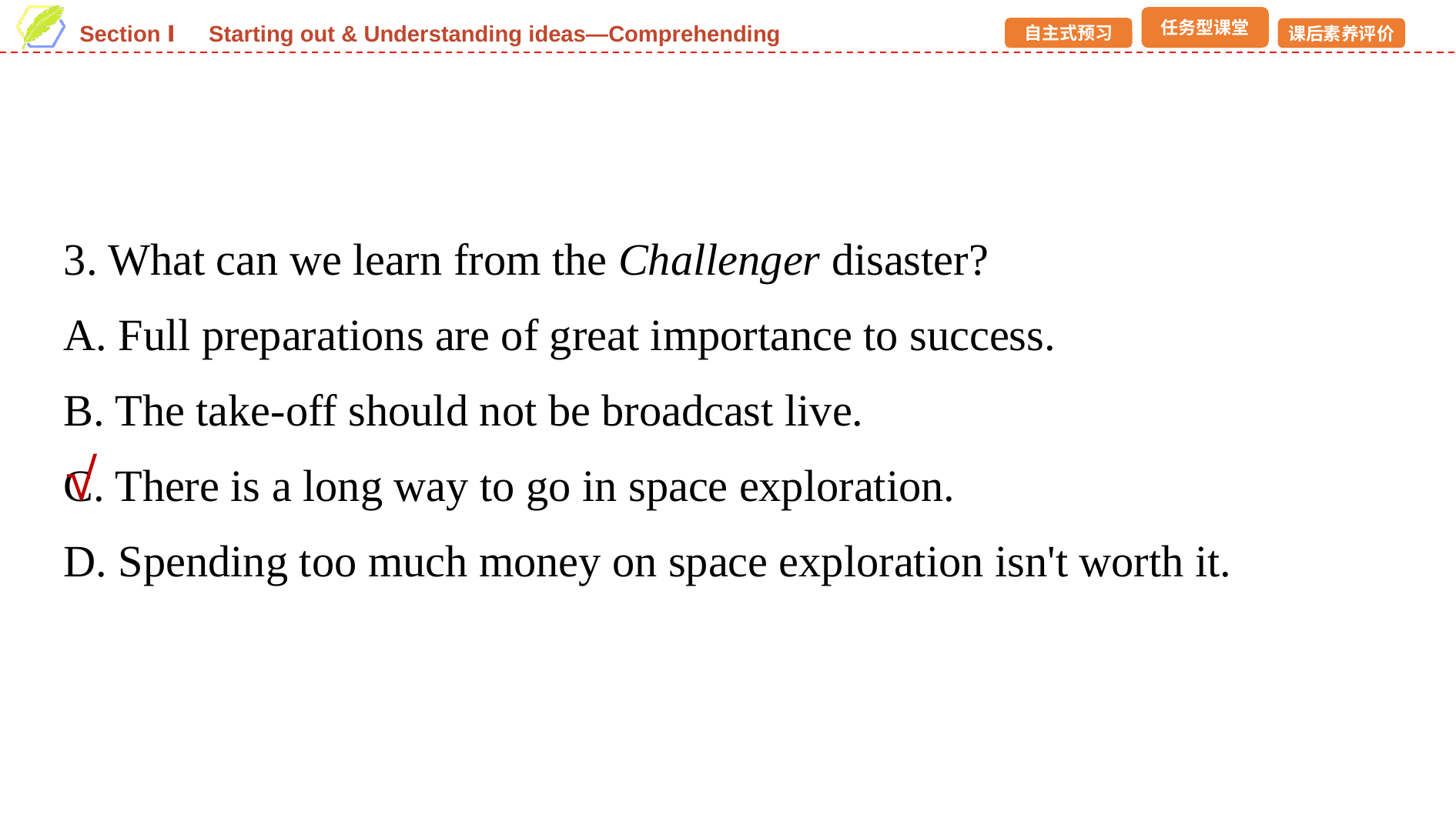

3. What can we learn from the Challenger disaster?
A. Full preparations are of great importance to success.
B. The take-off should not be broadcast live.
C. There is a long way to go in space exploration.
D. Spending too much money on space exploration isn't worth it.
√